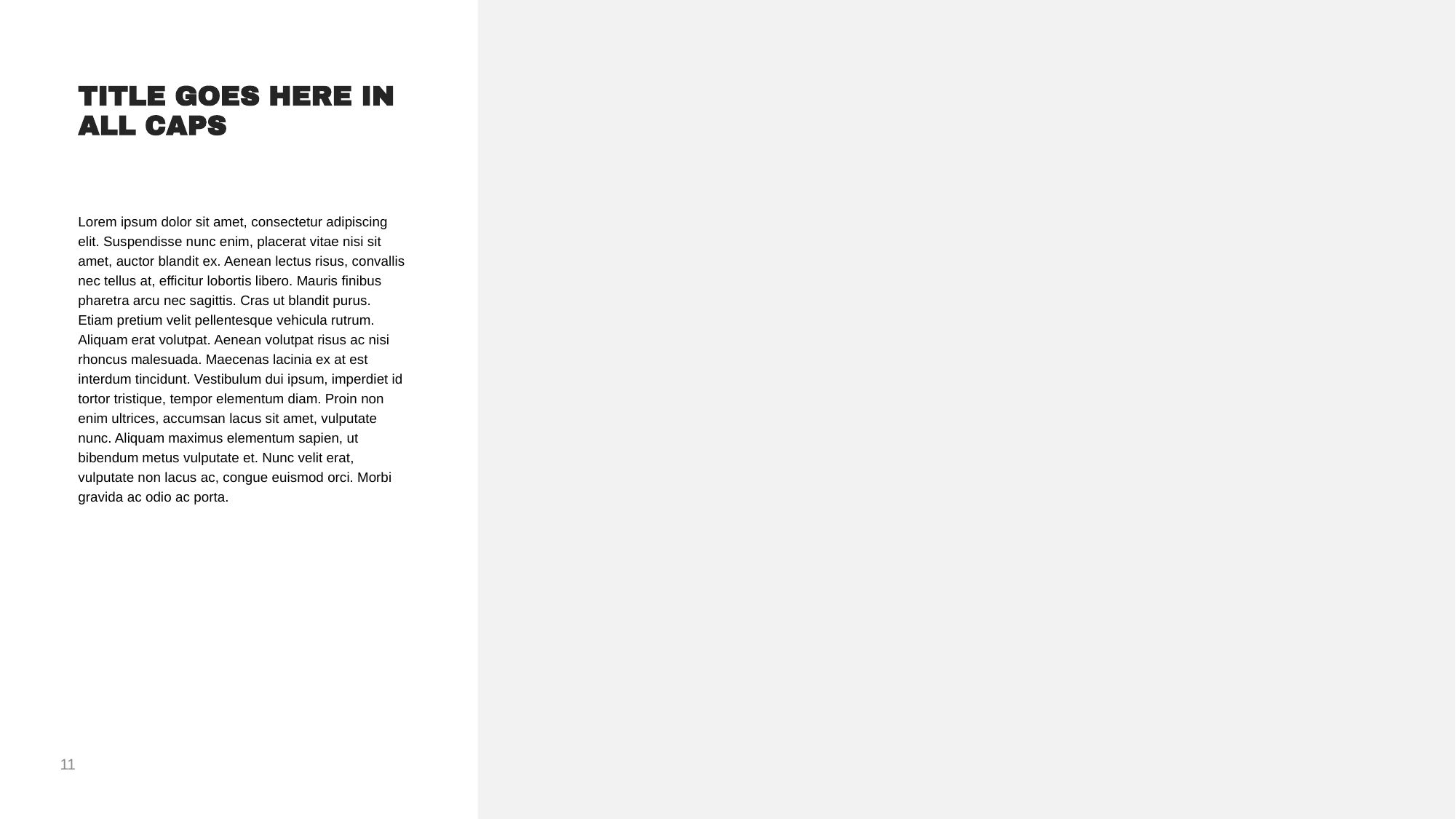

# TITLE GOES HERE IN ALL CAPS
Lorem ipsum dolor sit amet, consectetur adipiscing elit. Suspendisse nunc enim, placerat vitae nisi sit amet, auctor blandit ex. Aenean lectus risus, convallis nec tellus at, efficitur lobortis libero. Mauris finibus pharetra arcu nec sagittis. Cras ut blandit purus. Etiam pretium velit pellentesque vehicula rutrum. Aliquam erat volutpat. Aenean volutpat risus ac nisi rhoncus malesuada. Maecenas lacinia ex at est interdum tincidunt. Vestibulum dui ipsum, imperdiet id tortor tristique, tempor elementum diam. Proin non enim ultrices, accumsan lacus sit amet, vulputate nunc. Aliquam maximus elementum sapien, ut bibendum metus vulputate et. Nunc velit erat, vulputate non lacus ac, congue euismod orci. Morbi gravida ac odio ac porta.
11